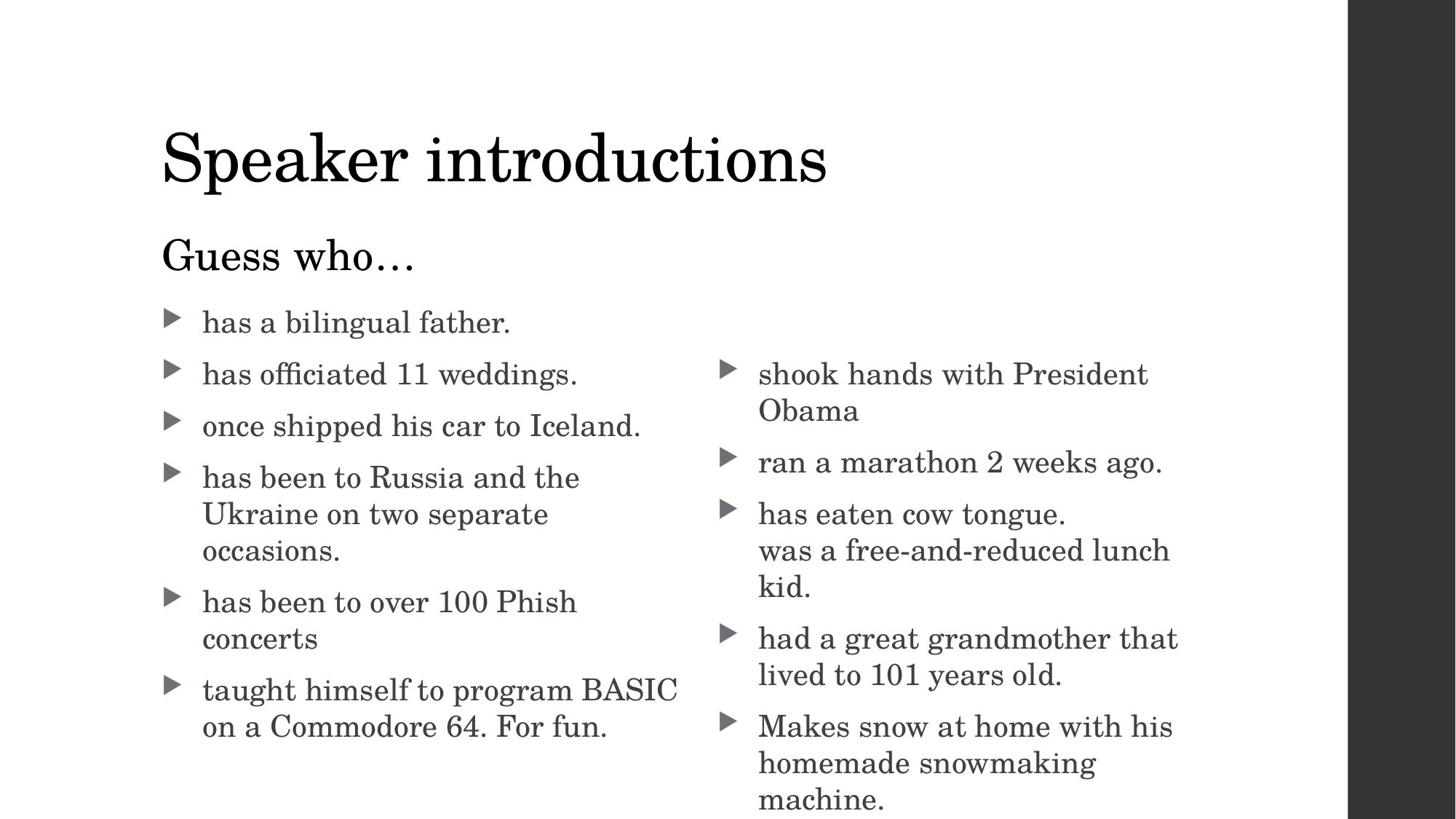

# Speaker introductions
Guess who…

has a bilingual father.
has officiated 11 weddings.
once shipped his car to Iceland.
has been to Russia and the Ukraine on two separate occasions.
has been to over 100 Phish concerts
taught himself to program BASIC on a Commodore 64. For fun.

shook hands with President Obama
ran a marathon 2 weeks ago.
has eaten cow tongue.
was a free-and-reduced lunch kid.
had a great grandmother that lived to 101 years old.
Makes snow at home with his homemade snowmaking machine.